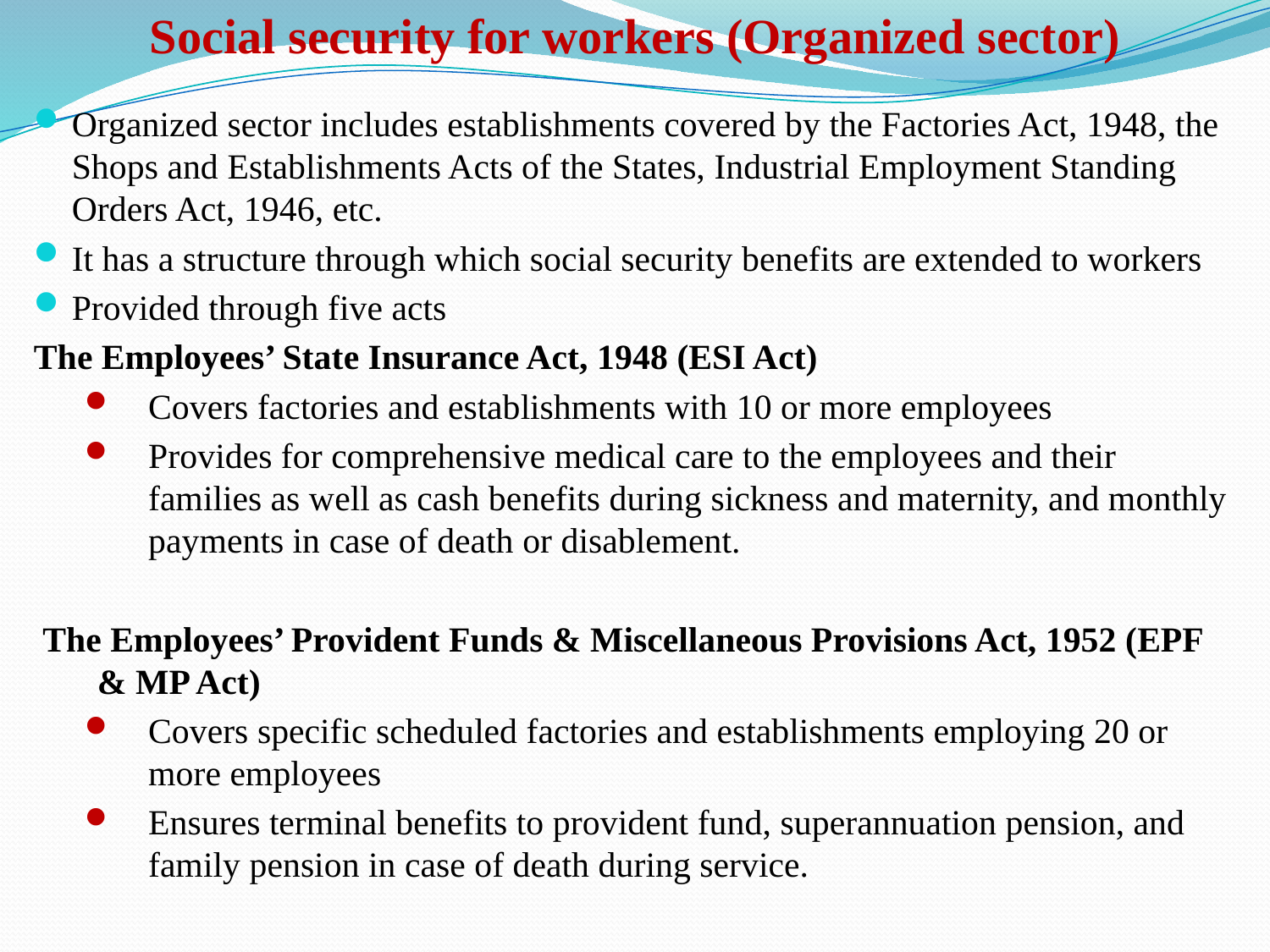

# Social security for workers (Organized sector)
Organized sector includes establishments covered by the Factories Act, 1948, the Shops and Establishments Acts of the States, Industrial Employment Standing Orders Act, 1946, etc.
It has a structure through which social security benefits are extended to workers
Provided through five acts
The Employees’ State Insurance Act, 1948 (ESI Act)
Covers factories and establishments with 10 or more employees
Provides for comprehensive medical care to the employees and their families as well as cash benefits during sickness and maternity, and monthly payments in case of death or disablement.

 The Employees’ Provident Funds & Miscellaneous Provisions Act, 1952 (EPF & MP Act)
Covers specific scheduled factories and establishments employing 20 or more employees
Ensures terminal benefits to provident fund, superannuation pension, and family pension in case of death during service.